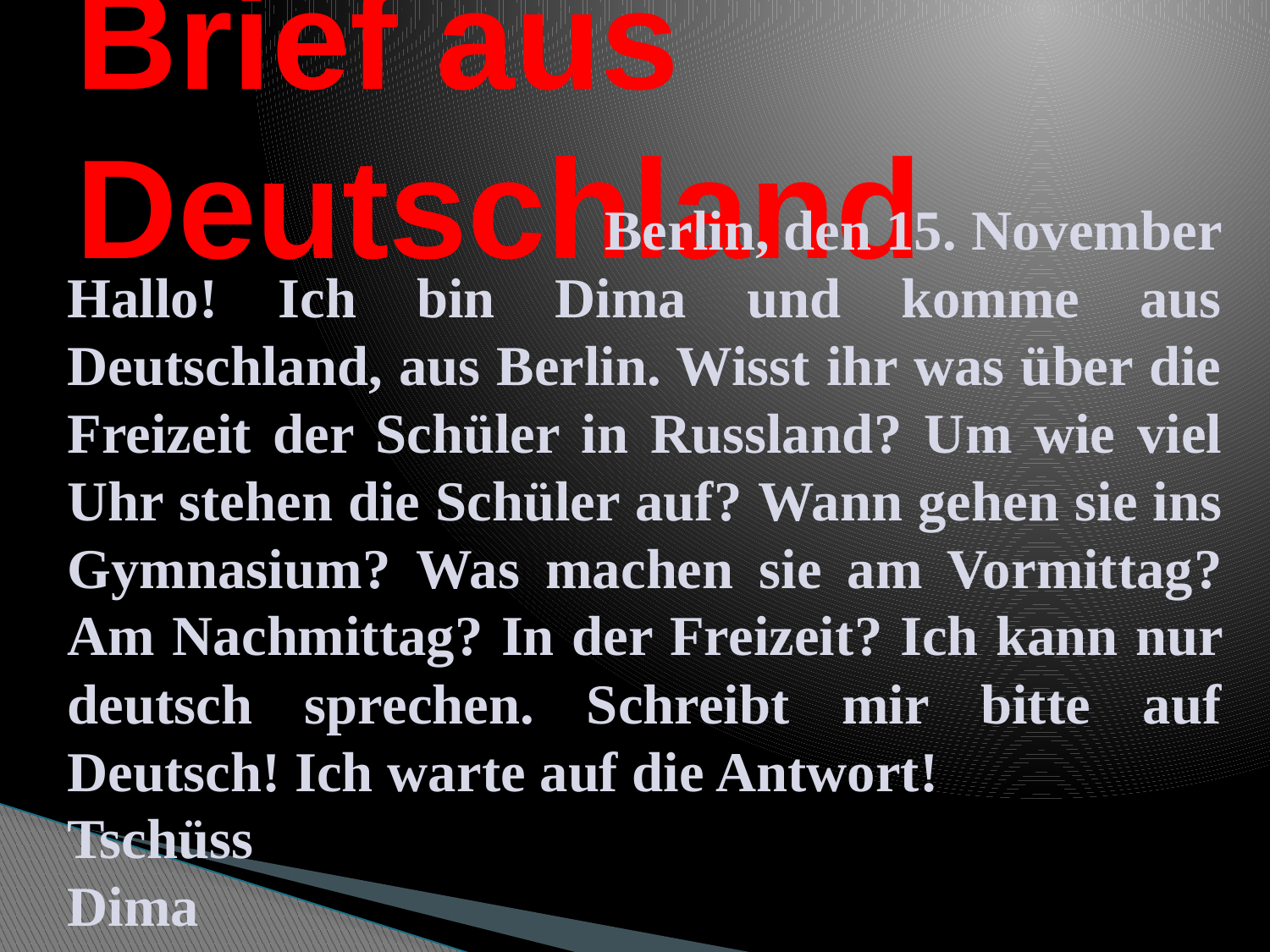

# Brief aus Deutschland
       Berlin, den 15. November
Hallo! Ich bin Dima und komme aus Deutschland, aus Berlin. Wisst ihr was über die Freizeit der Schüler in Russland? Um wie viel Uhr stehen die Schüler auf? Wann gehen sie ins Gymnasium? Was machen sie am Vormittag? Am Nachmittag? In der Freizeit? Ich kann nur deutsch sprechen. Schreibt mir bitte auf Deutsch! Ich warte auf die Antwort!
Tschüss
Dima